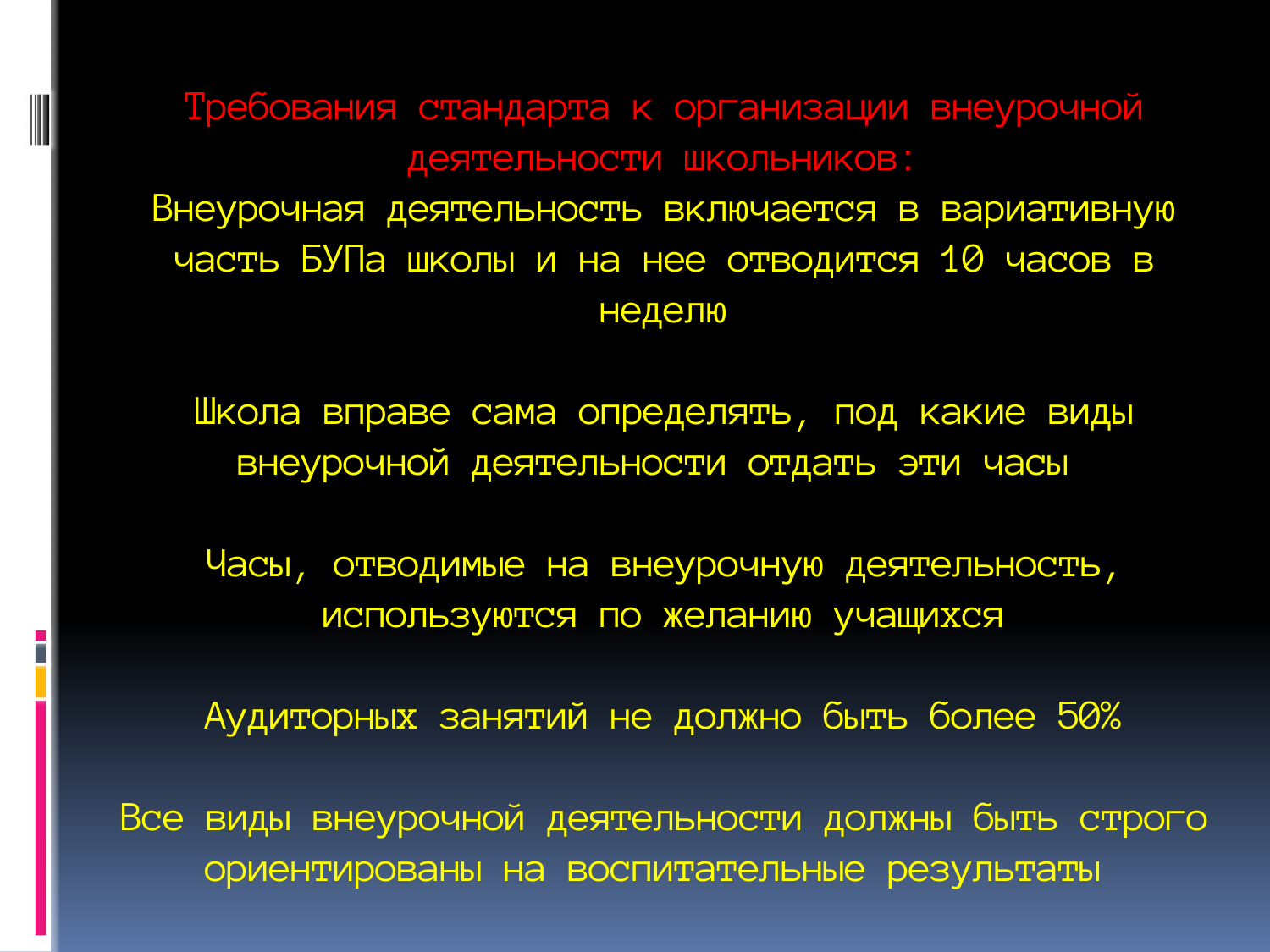

# Требования стандарта к организации внеурочной деятельности школьников: Внеурочная деятельность включается в вариативную часть БУПа школы и на нее отводится 10 часов в неделю Школа вправе сама определять, под какие виды внеурочной деятельности отдать эти часы Часы, отводимые на внеурочную деятельность, используются по желанию учащихся Аудиторных занятий не должно быть более 50% Все виды внеурочной деятельности должны быть строго ориентированы на воспитательные результаты